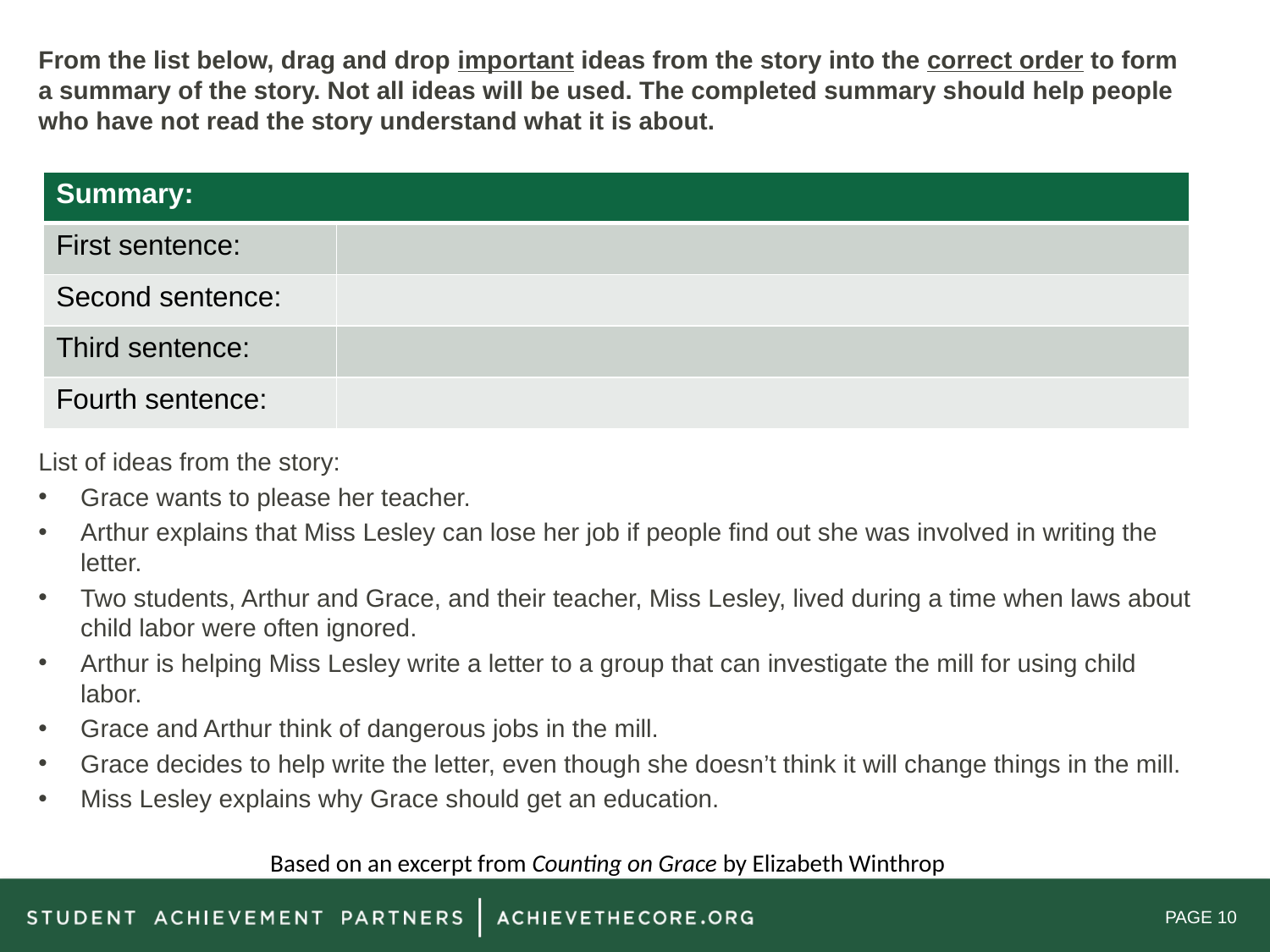

From the list below, drag and drop important ideas from the story into the correct order to form a summary of the story. Not all ideas will be used. The completed summary should help people who have not read the story understand what it is about.

List of ideas from the story:
Grace wants to please her teacher.
Arthur explains that Miss Lesley can lose her job if people find out she was involved in writing the letter.
Two students, Arthur and Grace, and their teacher, Miss Lesley, lived during a time when laws about child labor were often ignored.
Arthur is helping Miss Lesley write a letter to a group that can investigate the mill for using child labor.
Grace and Arthur think of dangerous jobs in the mill.
Grace decides to help write the letter, even though she doesn’t think it will change things in the mill.
Miss Lesley explains why Grace should get an education.

| Summary: |  |
| --- | --- |
| First sentence: |  |
| Second sentence: |  |
| Third sentence: |  |
| Fourth sentence: |  |
Based on an excerpt from Counting on Grace by Elizabeth Winthrop